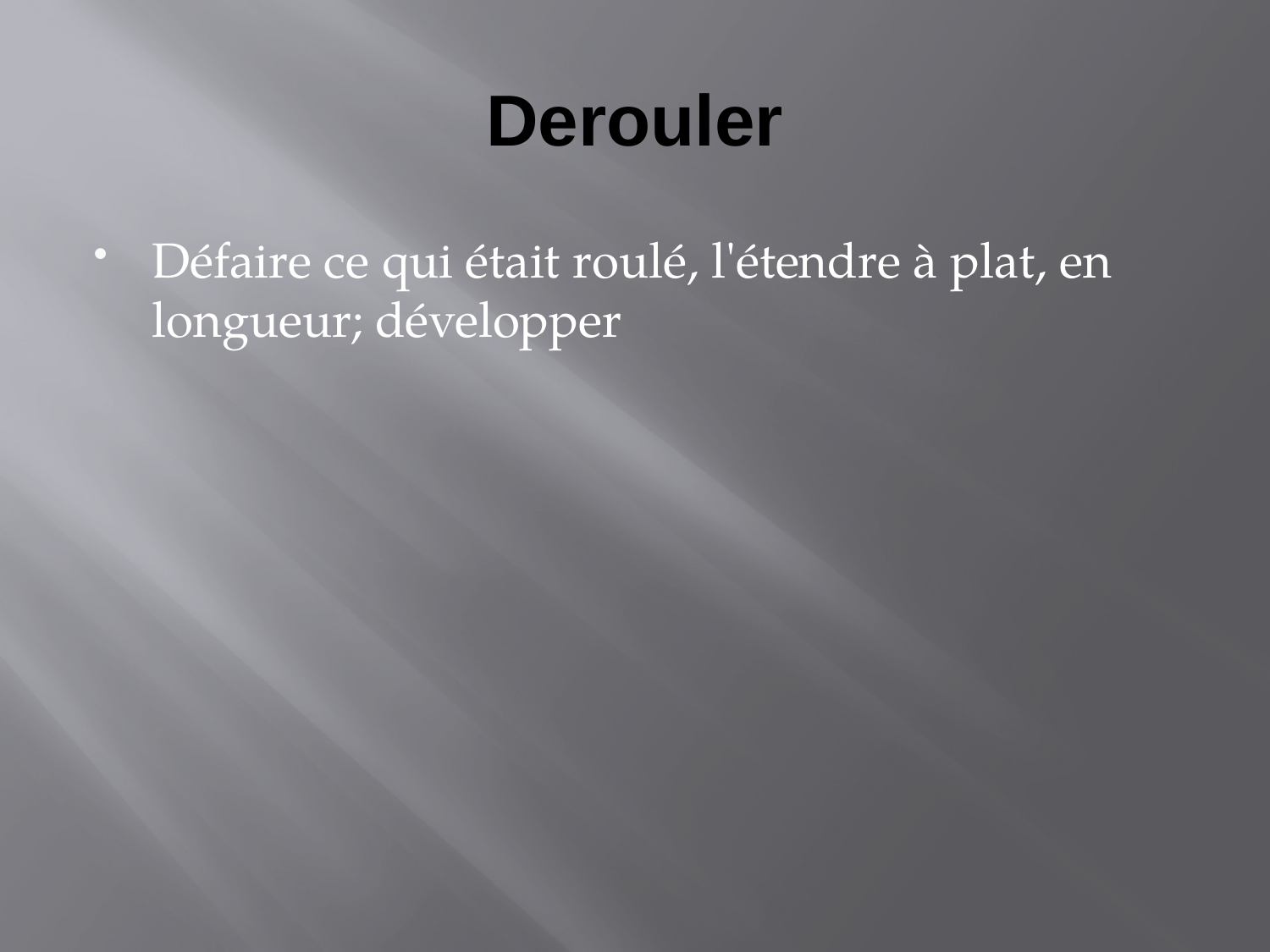

# Derouler
Défaire ce qui était roulé, l'étendre à plat, en longueur; développer